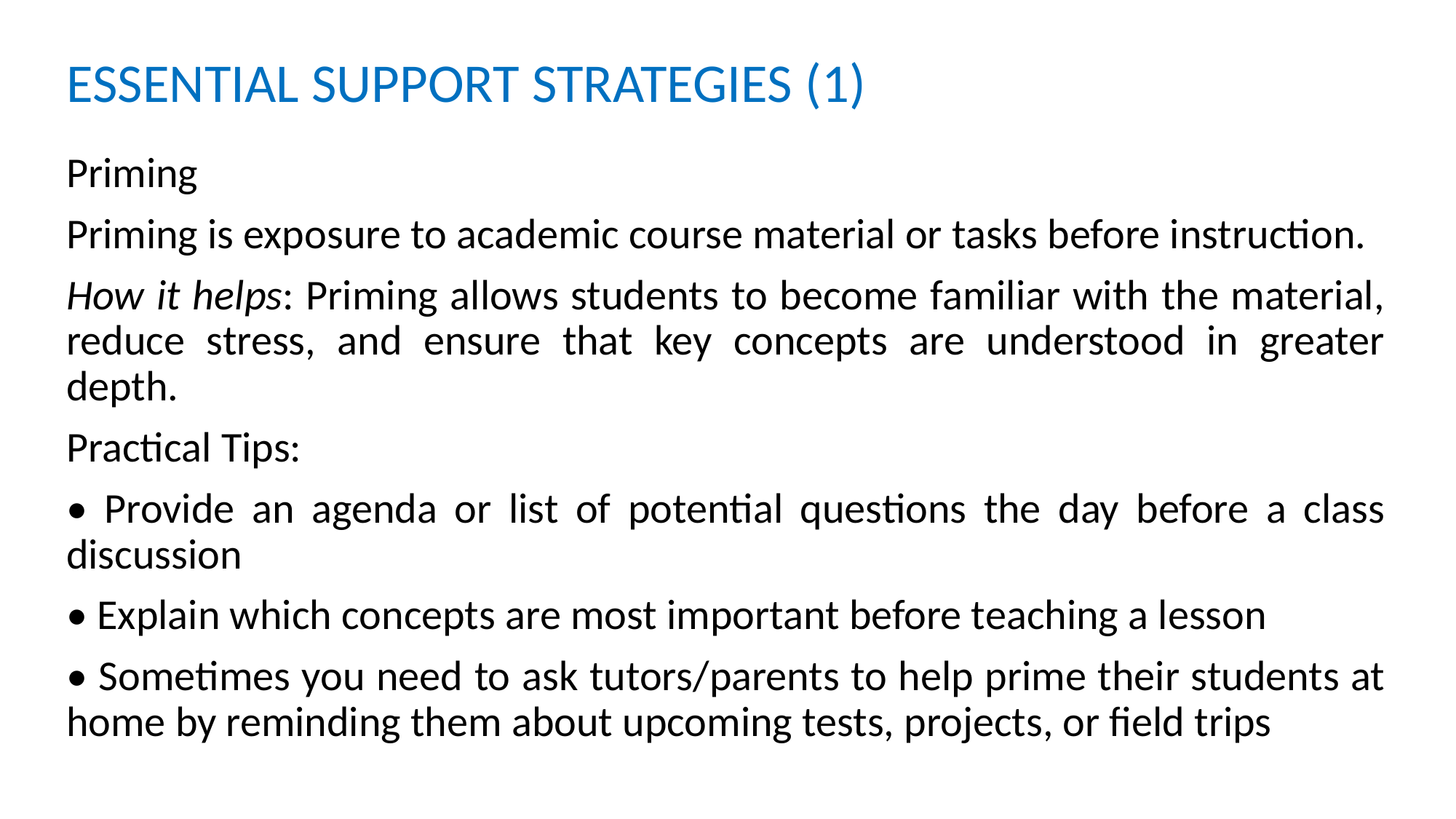

# ESSENTIAL SUPPORT STRATEGIES (1)
Priming
Priming is exposure to academic course material or tasks before instruction.
How it helps: Priming allows students to become familiar with the material, reduce stress, and ensure that key concepts are understood in greater depth.
Practical Tips:
• Provide an agenda or list of potential questions the day before a class discussion
• Explain which concepts are most important before teaching a lesson
• Sometimes you need to ask tutors/parents to help prime their students at home by reminding them about upcoming tests, projects, or field trips